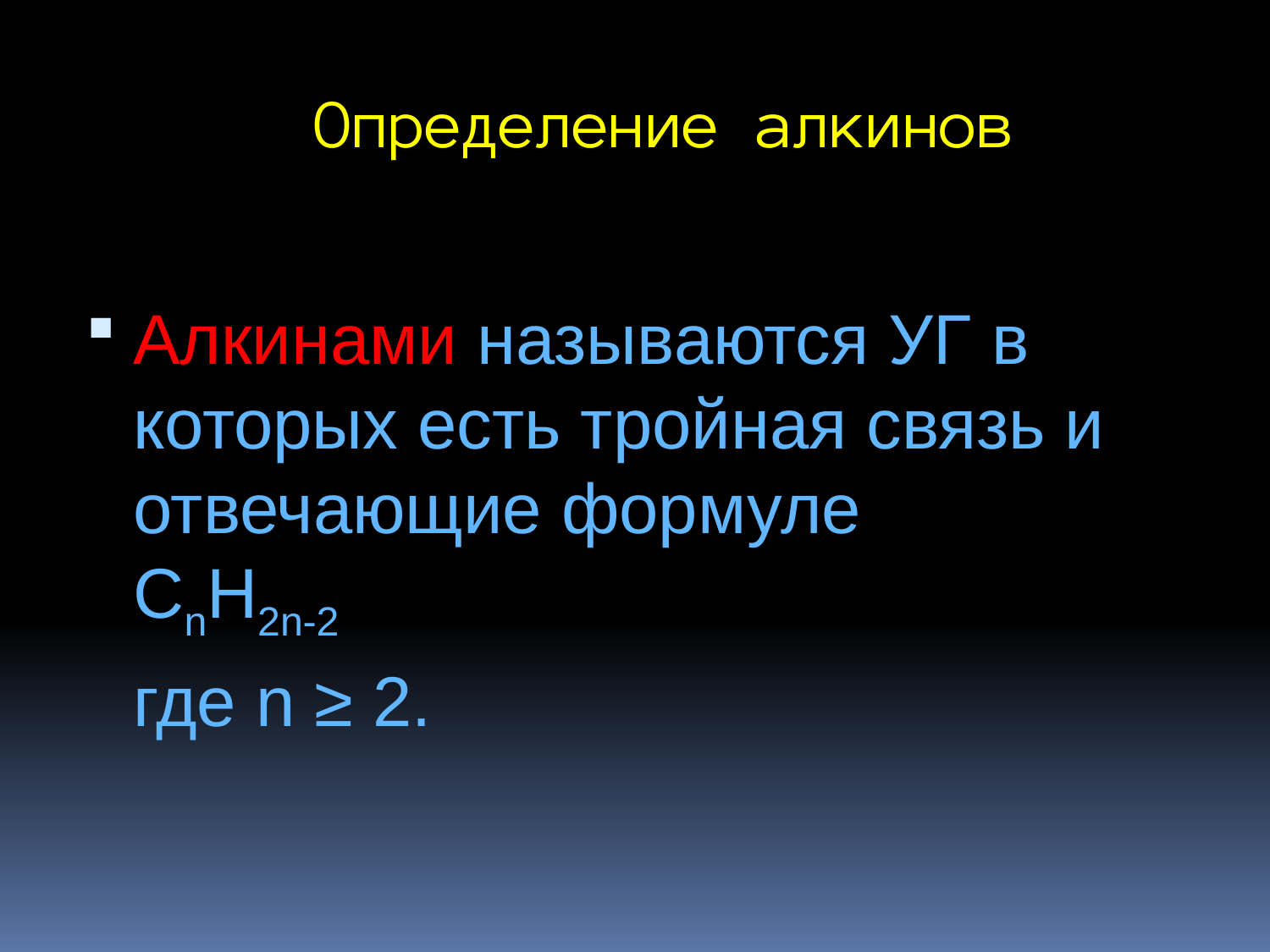

# Определение алкинов
Алкинами называются УГ в которых есть тройная связь и отвечающие формуле
CnH2n-2
	где n ≥ 2.